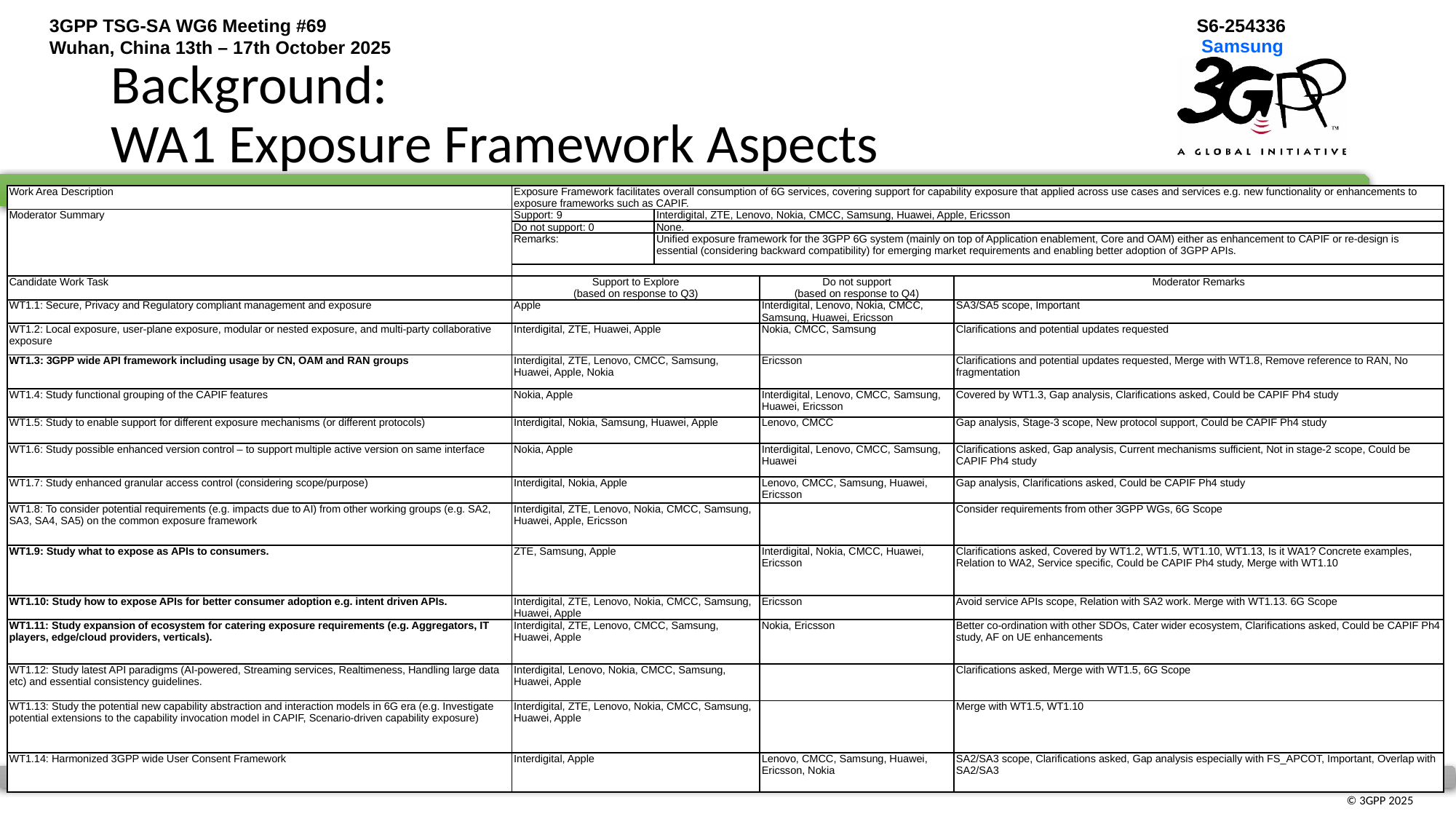

# Background: WA1 Exposure Framework Aspects
| Work Area Description | Exposure Framework facilitates overall consumption of 6G services, covering support for capability exposure that applied across use cases and services e.g. new functionality or enhancements to exposure frameworks such as CAPIF. |  |  |  |
| --- | --- | --- | --- | --- |
| Moderator Summary | Support: 9 | Interdigital, ZTE, Lenovo, Nokia, CMCC, Samsung, Huawei, Apple, Ericsson |  |  |
|  | Do not support: 0 | None. |  |  |
|  | Remarks: | Unified exposure framework for the 3GPP 6G system (mainly on top of Application enablement, Core and OAM) either as enhancement to CAPIF or re-design is essential (considering backward compatibility) for emerging market requirements and enabling better adoption of 3GPP APIs. |  |  |
|  |  |  |  |  |
| Candidate Work Task | Support to Explore (based on response to Q3) |  | Do not support (based on response to Q4) | Moderator Remarks |
| WT1.1: Secure, Privacy and Regulatory compliant management and exposure | Apple |  | Interdigital, Lenovo, Nokia, CMCC, Samsung, Huawei, Ericsson | SA3/SA5 scope, Important |
| WT1.2: Local exposure​​, ​​user-plane exposure​​, ​​modular or nested exposure​​, and ​​multi-party collaborative exposure | Interdigital, ZTE, Huawei, Apple |  | Nokia, CMCC, Samsung | Clarifications and potential updates requested |
| WT1.3: 3GPP wide API framework including usage by CN, OAM and RAN groups | Interdigital, ZTE, Lenovo, CMCC, Samsung, Huawei, Apple, Nokia |  | Ericsson | Clarifications and potential updates requested, Merge with WT1.8, Remove reference to RAN, No fragmentation |
| WT1.4: Study functional grouping of the CAPIF features | Nokia, Apple |  | Interdigital, Lenovo, CMCC, Samsung, Huawei, Ericsson | Covered by WT1.3, Gap analysis, Clarifications asked, Could be CAPIF Ph4 study |
| WT1.5: Study to enable support for different exposure mechanisms (or different protocols) | Interdigital, Nokia, Samsung, Huawei, Apple |  | Lenovo, CMCC | Gap analysis, Stage-3 scope, New protocol support, Could be CAPIF Ph4 study |
| WT1.6: Study possible enhanced version control – to support multiple active version on same interface | Nokia, Apple |  | Interdigital, Lenovo, CMCC, Samsung, Huawei | Clarifications asked, Gap analysis, Current mechanisms sufficient, Not in stage-2 scope, Could be CAPIF Ph4 study |
| WT1.7: Study enhanced granular access control (considering scope/purpose) | Interdigital, Nokia, Apple |  | Lenovo, CMCC, Samsung, Huawei, Ericsson | Gap analysis, Clarifications asked, Could be CAPIF Ph4 study |
| WT1.8: To consider potential requirements (e.g. impacts due to AI) from other working groups (e.g. SA2, SA3, SA4, SA5) on the common exposure framework | Interdigital, ZTE, Lenovo, Nokia, CMCC, Samsung, Huawei, Apple, Ericsson |  |  | Consider requirements from other 3GPP WGs, 6G Scope |
| WT1.9: Study what to expose as APIs to consumers. | ZTE, Samsung, Apple |  | Interdigital, Nokia, CMCC, Huawei, Ericsson | Clarifications asked, Covered by WT1.2, WT1.5, WT1.10, WT1.13, Is it WA1? Concrete examples, Relation to WA2, Service specific, Could be CAPIF Ph4 study, Merge with WT1.10 |
| WT1.10: Study how to expose APIs for better consumer adoption e.g. intent driven APIs. | Interdigital, ZTE, Lenovo, Nokia, CMCC, Samsung, Huawei, Apple |  | Ericsson | Avoid service APIs scope, Relation with SA2 work. Merge with WT1.13. 6G Scope |
| WT1.11: Study expansion of ecosystem for catering exposure requirements (e.g. Aggregators, IT players, edge/cloud providers, verticals). | Interdigital, ZTE, Lenovo, CMCC, Samsung, Huawei, Apple |  | Nokia, Ericsson | Better co-ordination with other SDOs, Cater wider ecosystem, Clarifications asked, Could be CAPIF Ph4 study, AF on UE enhancements |
| WT1.12: Study latest API paradigms (AI-powered, Streaming services, Realtimeness, Handling large data etc) and essential consistency guidelines. | Interdigital, Lenovo, Nokia, CMCC, Samsung, Huawei, Apple |  |  | Clarifications asked, Merge with WT1.5, 6G Scope |
| WT1.13: Study the potential new capability abstraction and interaction models in 6G era (e.g. Investigate potential extensions to the capability invocation model in CAPIF, Scenario-driven capability exposure) | Interdigital, ZTE, Lenovo, Nokia, CMCC, Samsung, Huawei, Apple |  |  | Merge with WT1.5, WT1.10 |
| WT1.14: Harmonized 3GPP wide User Consent Framework | Interdigital, Apple |  | Lenovo, CMCC, Samsung, Huawei, Ericsson, Nokia | SA2/SA3 scope, Clarifications asked, Gap analysis especially with FS\_APCOT, Important, Overlap with SA2/SA3 |